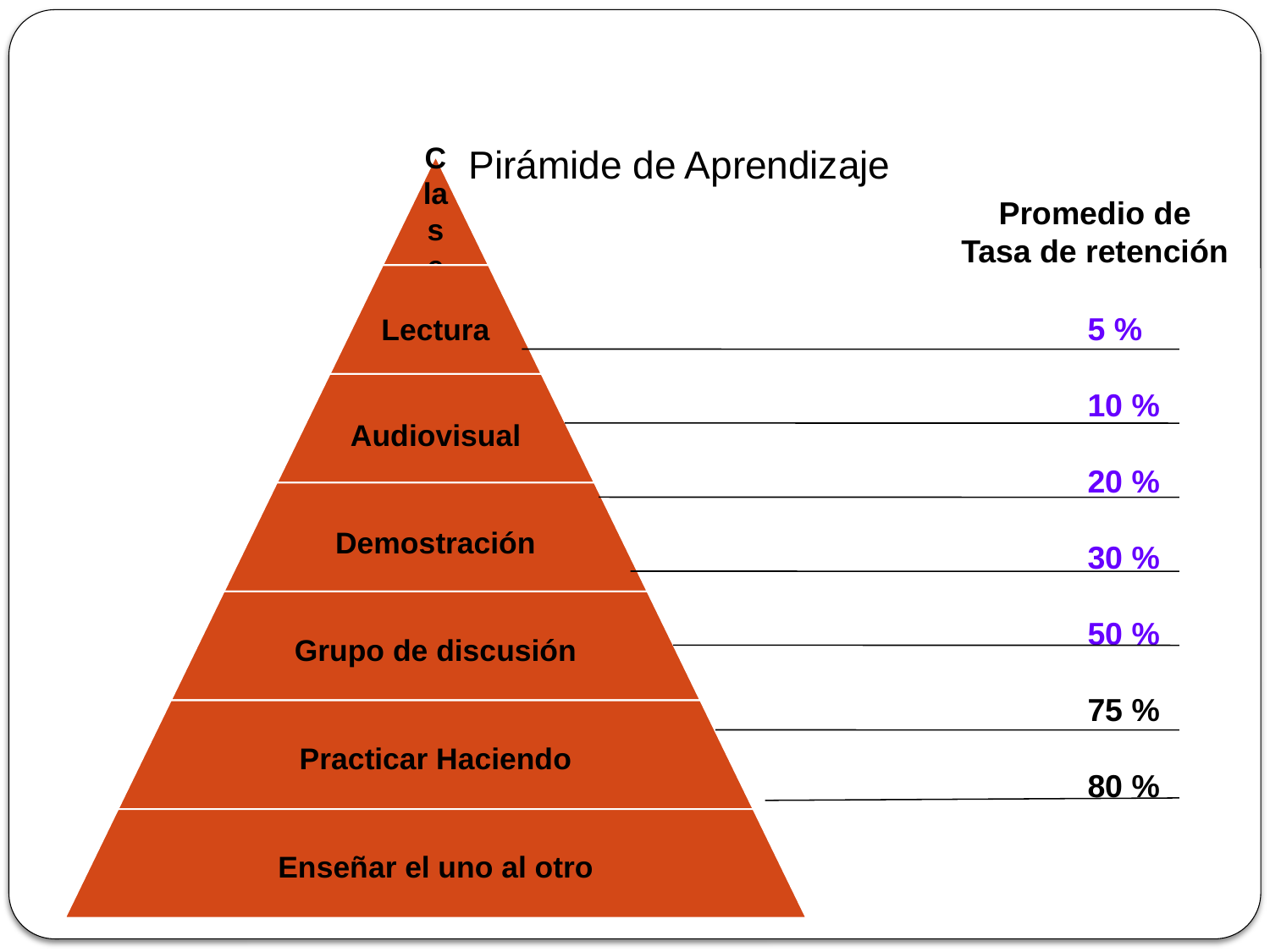

# Pirámide de Aprendizaje
Clases
Lectura
Audiovisual
Demostración
Grupo de discusión
Practicar Haciendo
Enseñar el uno al otro
Promedio de
Tasa de retención

5 %

10 %

20 %

30 %

50 %

75 %

80 %